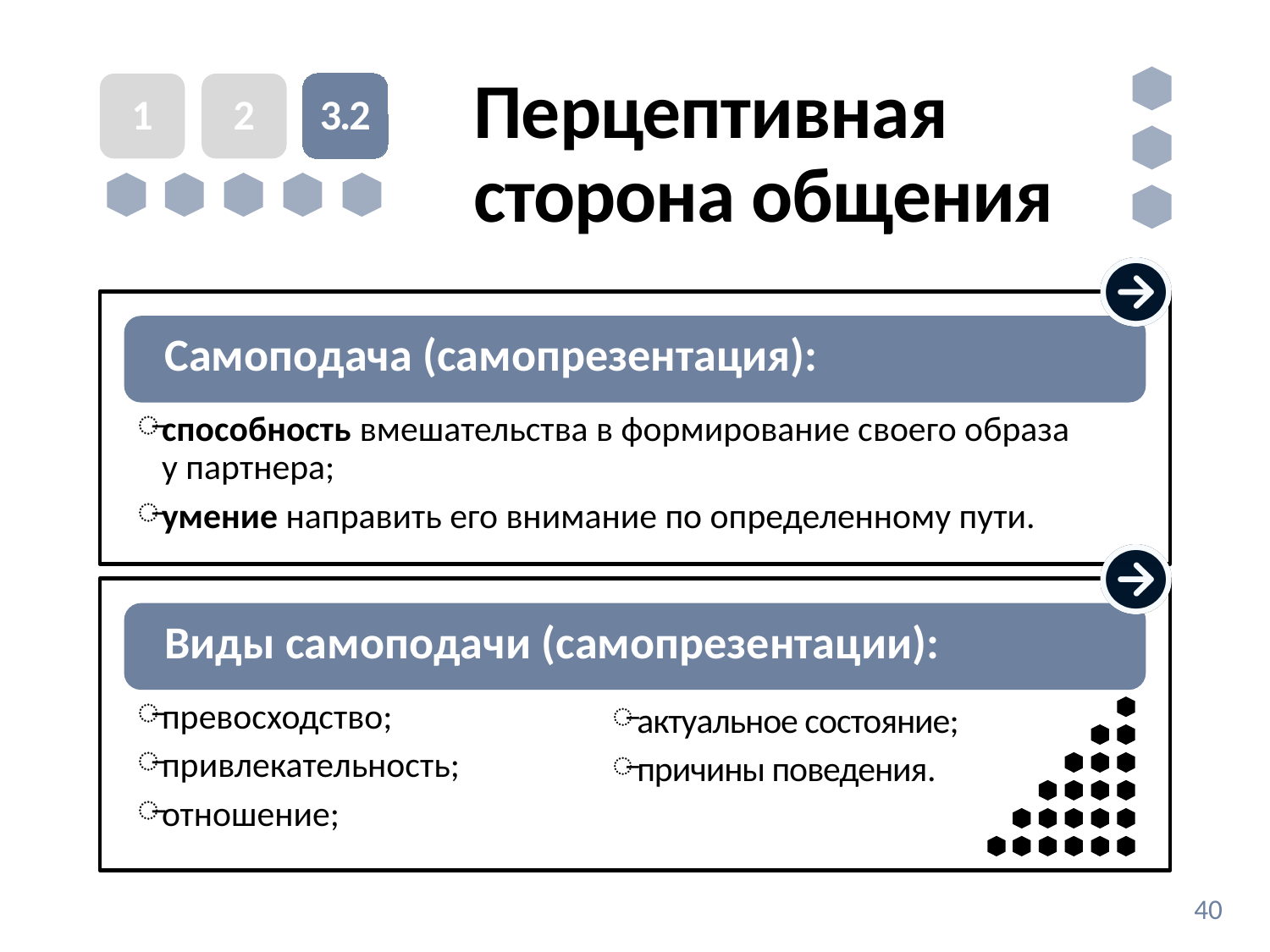

# Перцептивная сторона общения
1
2
3.2

способность вмешательства в формирование своего образа
у партнера;
умение направить его внимание по определенному пути.
Самоподача (самопрезентация):

превосходство;
привлекательность;
отношение;
Виды самоподачи (самопрезентации):
актуальное состояние;
причины поведения.

40